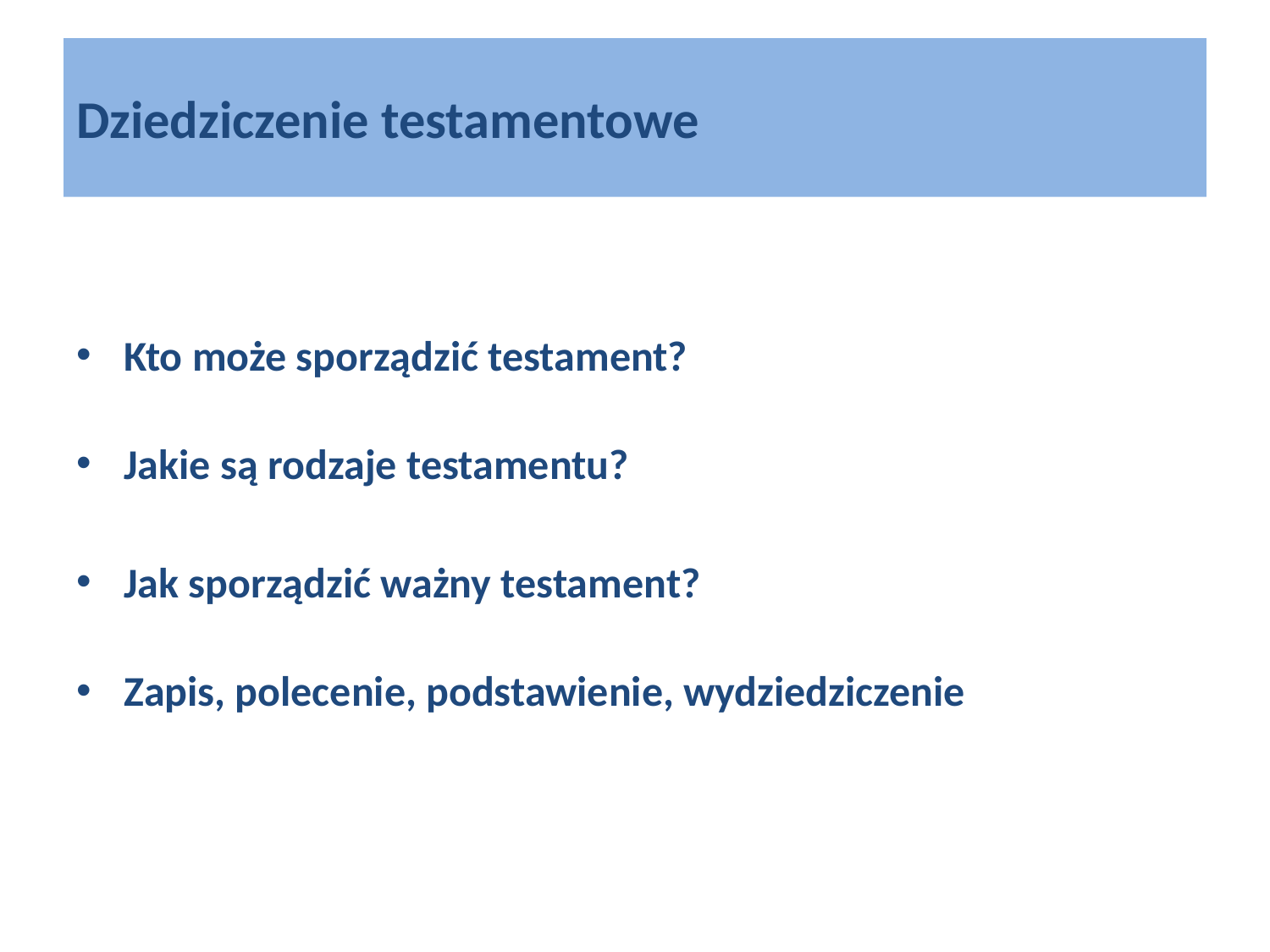

# Dziedziczenie testamentowe

Kto może sporządzić testament?

Jakie są rodzaje testamentu?

Jak sporządzić ważny testament?

Zapis, polecenie, podstawienie, wydziedziczenie